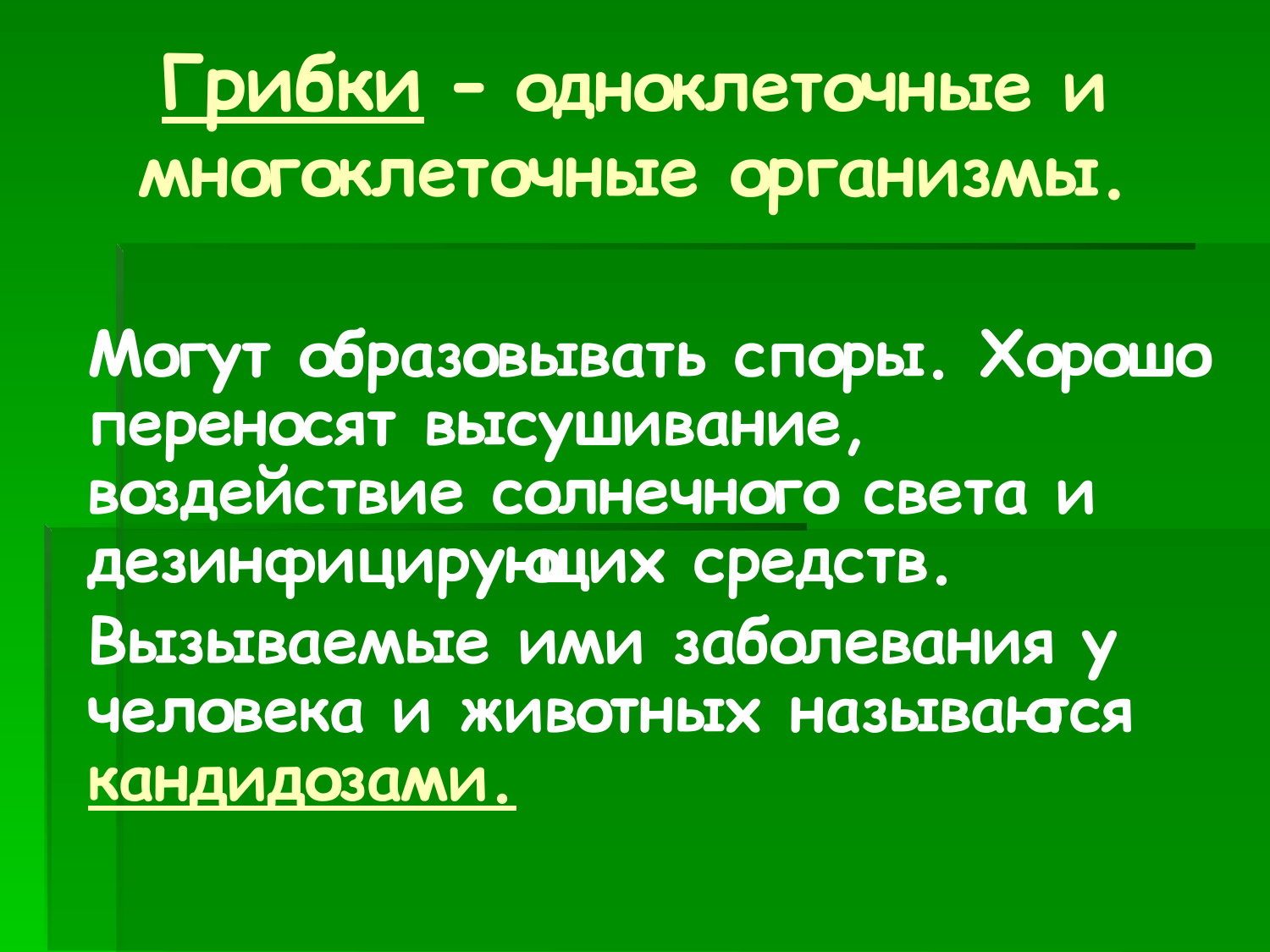

# Грибки – одноклеточные и многоклеточные организмы.

Могут образовывать споры. Хорошо переносят высушивание, воздействие солнечного света и дезинфицирующих средств.
Вызываемые ими заболевания у человека и животных называются кандидозами.